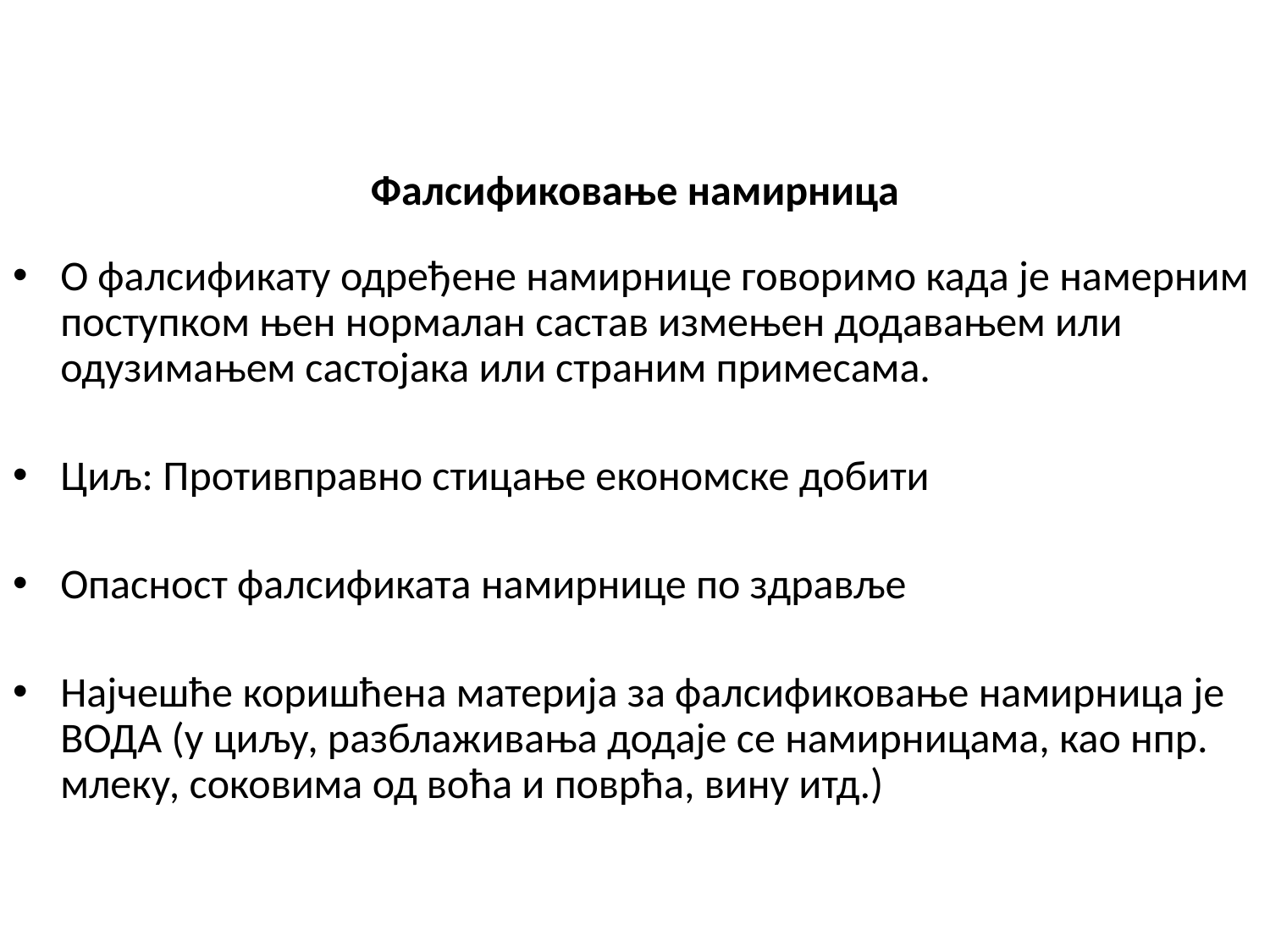

# Фалсификовање намирница
О фалсификату одређене намирнице говоримо када је намерним поступком њен нормалан састав измењен додавањем или одузимањем састојака или страним примесама.

Циљ: Противправно стицање економске добити

Опасност фалсификата намирнице по здравље

Најчешће коришћена материја за фалсификовање намирница је ВОДА (у циљу, разблаживања додаје се намирницама, као нпр. млеку, соковима од воћа и поврћа, вину итд.)